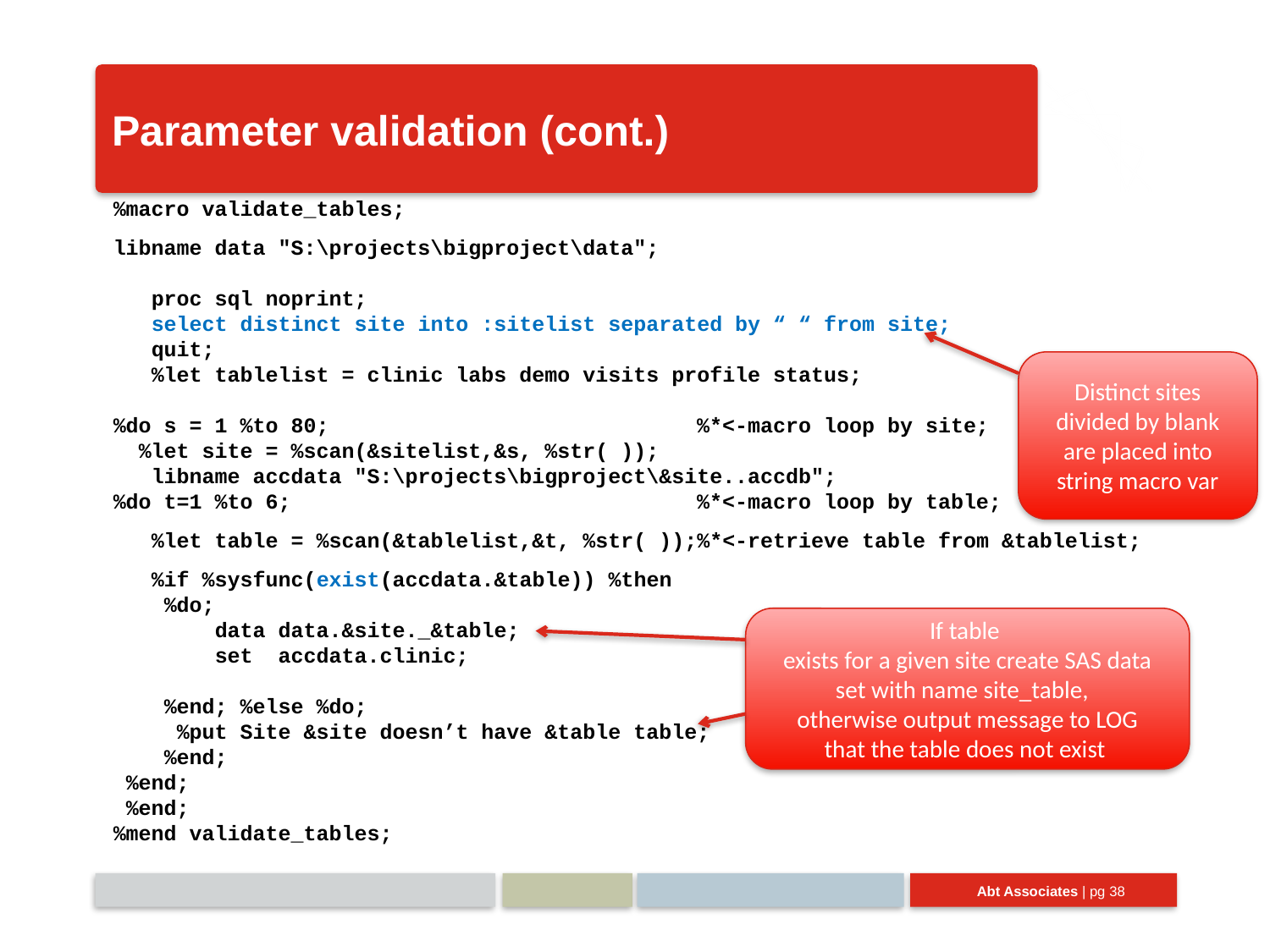

# Parameter validation (cont.)
%macro validate_tables;
libname data "S:\projects\bigproject\data";

   proc sql noprint;
   select distinct site into :sitelist separated by “ “ from site;
   quit;
   %let tablelist = clinic labs demo visits profile status;

%do s = 1 %to 80;                             %*<-macro loop by site;
  %let site = %scan(&sitelist,&s, %str( ));
   libname accdata "S:\projects\bigproject\&site..accdb";
%do t=1 %to 6;                                %*<-macro loop by table;
   %let table = %scan(&tablelist,&t, %str( ));%*<-retrieve table from &tablelist;
   %if %sysfunc(exist(accdata.&table)) %then
    %do;
        data data.&site._&table;
        set  accdata.clinic;

    %end; %else %do;
     %put Site &site doesn’t have &table table;
    %end;
 %end;
 %end;
%mend validate_tables;
Distinct sites divided by blank are placed into string macro var
If table
exists for a given site create SAS data set with name site_table,
otherwise output message to LOG
that the table does not exist